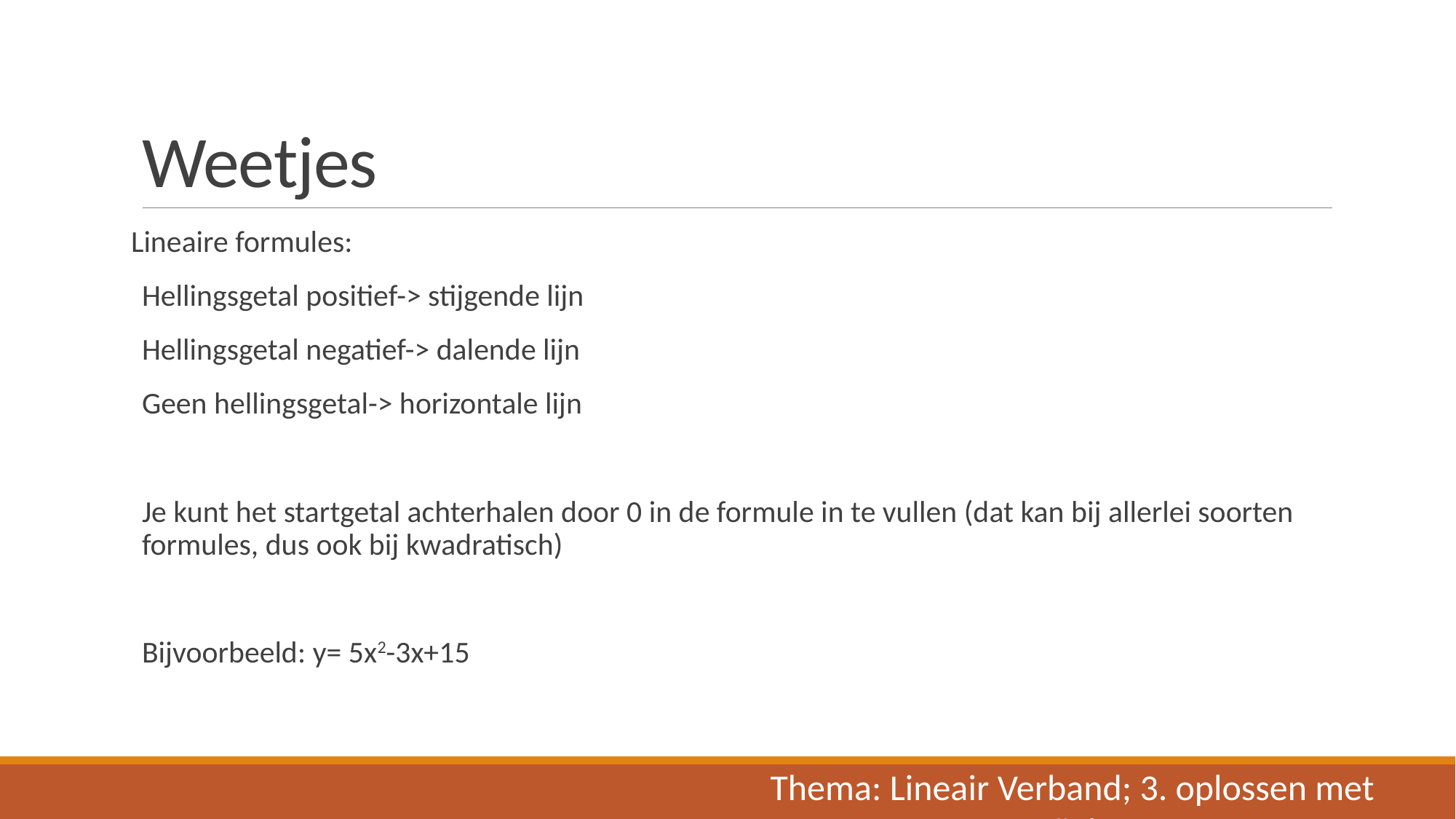

# Weetjes
Lineaire formules:
Hellingsgetal positief-> stijgende lijn
Hellingsgetal negatief-> dalende lijn
Geen hellingsgetal-> horizontale lijn

Je kunt het startgetal achterhalen door 0 in de formule in te vullen (dat kan bij allerlei soorten formules, dus ook bij kwadratisch)

Bijvoorbeeld: y= 5x2-3x+15

Thema: Lineair Verband; 3. oplossen met grafieken